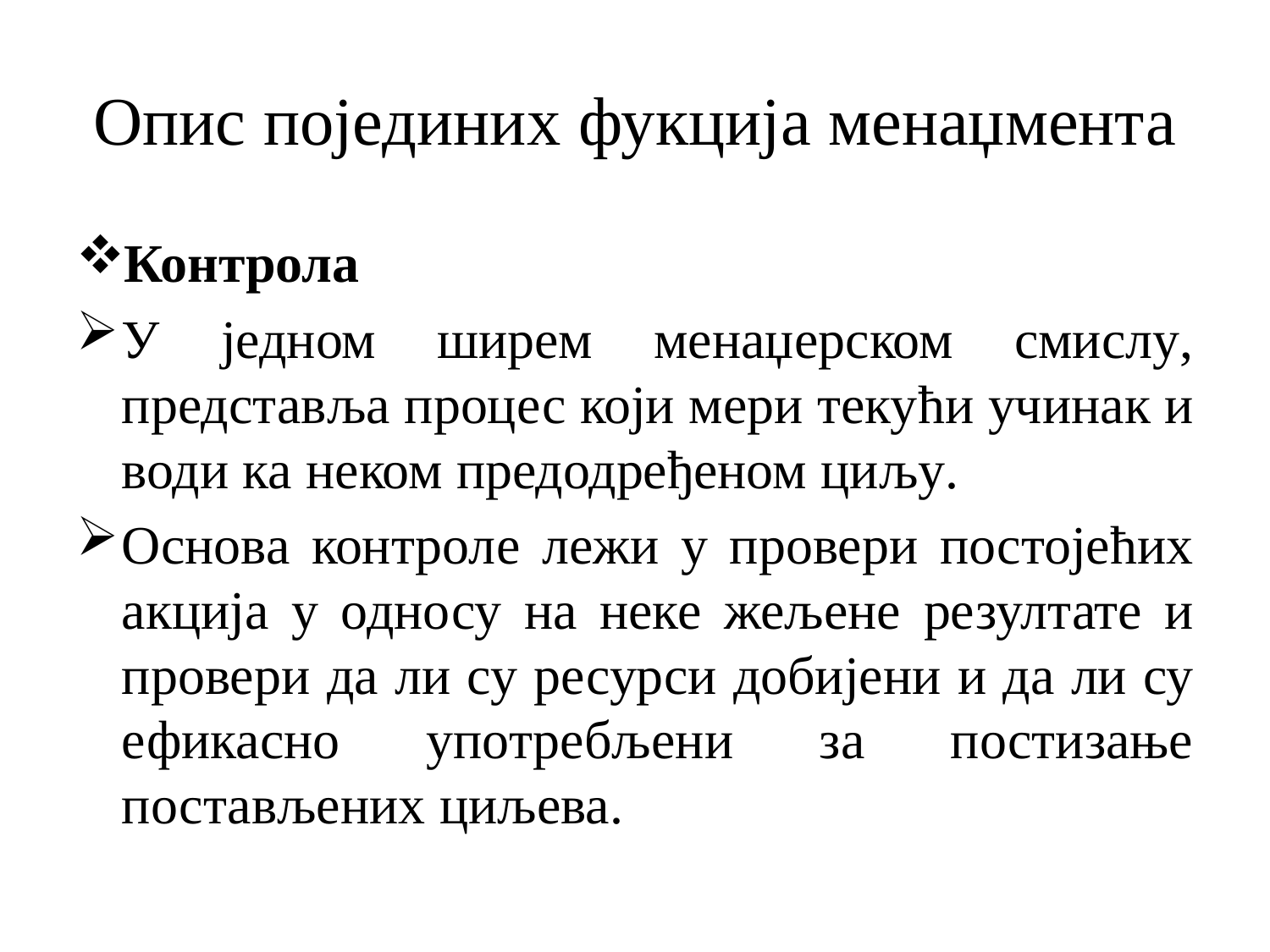

# Опис појединих фукција менаџмента
Контрола
У једном ширем менаџерском смислу, представља процес који мери текући учинак и води ка неком предодређеном циљу.
Основа контроле лежи у провери постојећих акција у односу на неке жељене резултате и провери да ли су ресурси добијени и да ли су ефикасно употребљени за постизање постављених циљева.